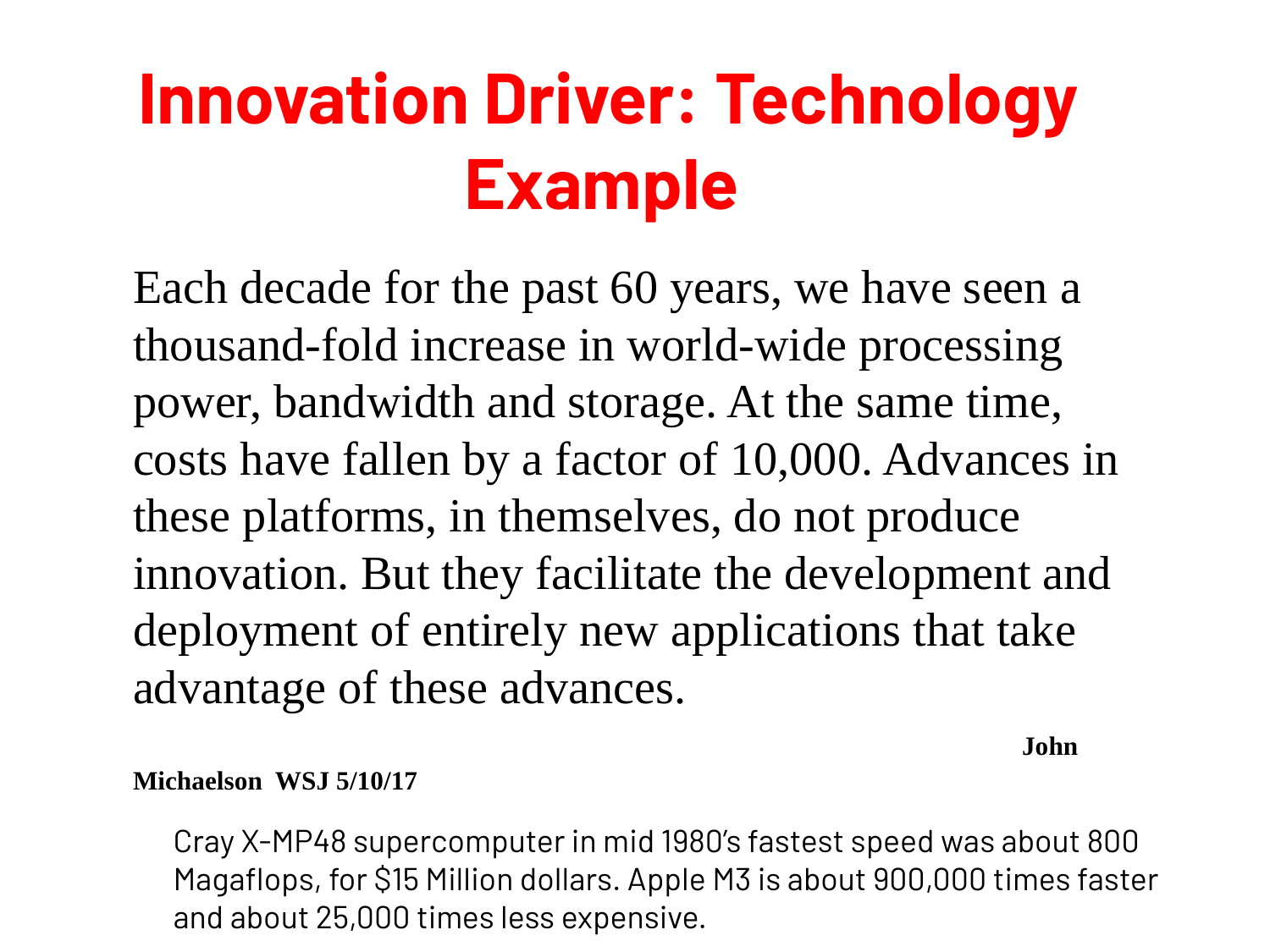

Innovation Driver: Technology Example
Each decade for the past 60 years, we have seen a thousand-fold increase in world-wide processing power, bandwidth and storage. At the same time, costs have fallen by a factor of 10,000. Advances in these platforms, in themselves, do not produce innovation. But they facilitate the development and deployment of entirely new applications that take advantage of these advances.
							John Michaelson  WSJ 5/10/17
Cray X-MP48 supercomputer in mid 1980’s fastest speed was about 800 Magaflops, for $15 Million dollars. Apple M3 is about 900,000 times faster and about 25,000 times less expensive.